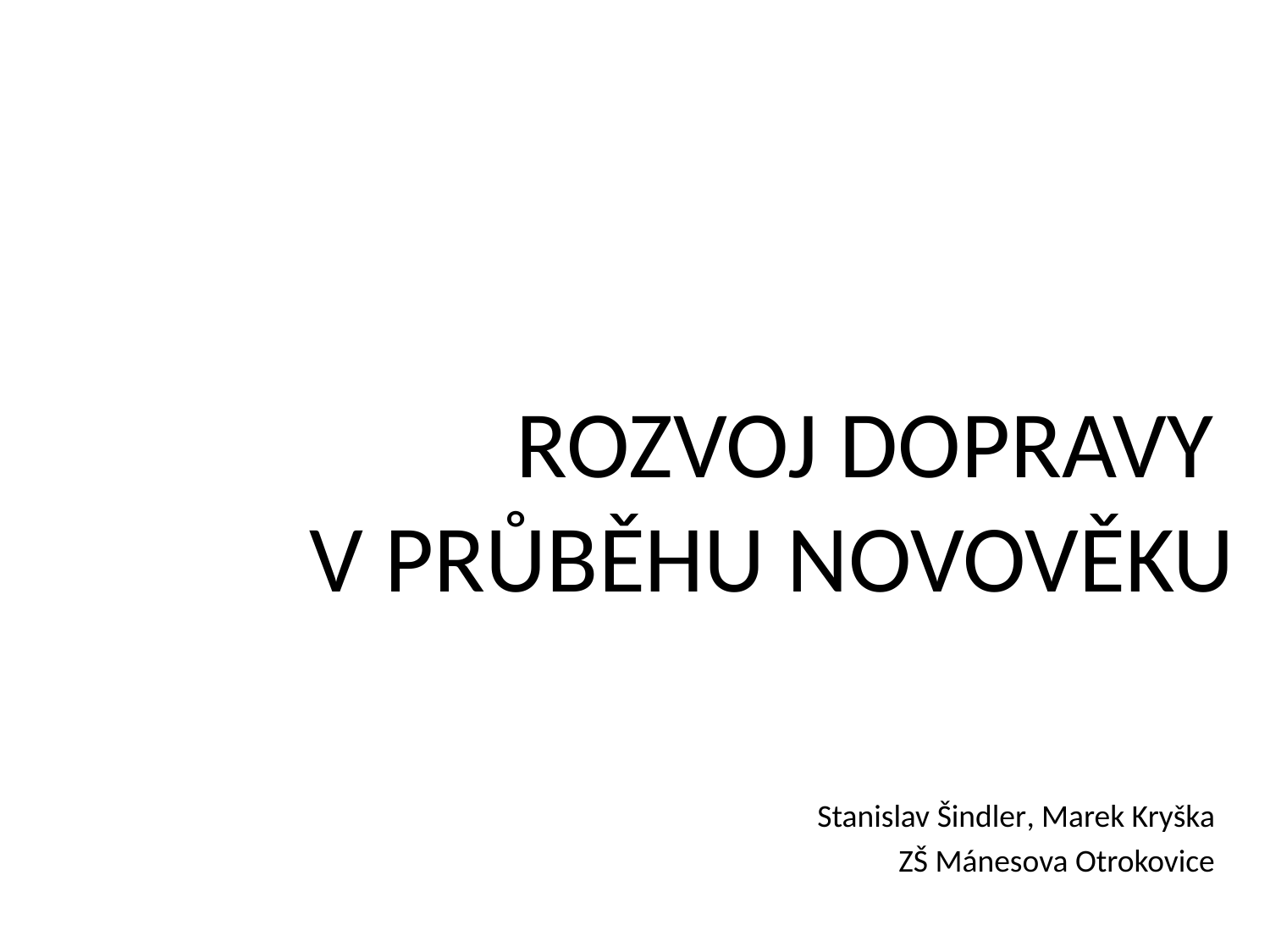

ROZVOJ DOPRAVY
V PRŮBĚHU NOVOVĚKU
Stanislav Šindler, Marek Kryška
ZŠ Mánesova Otrokovice